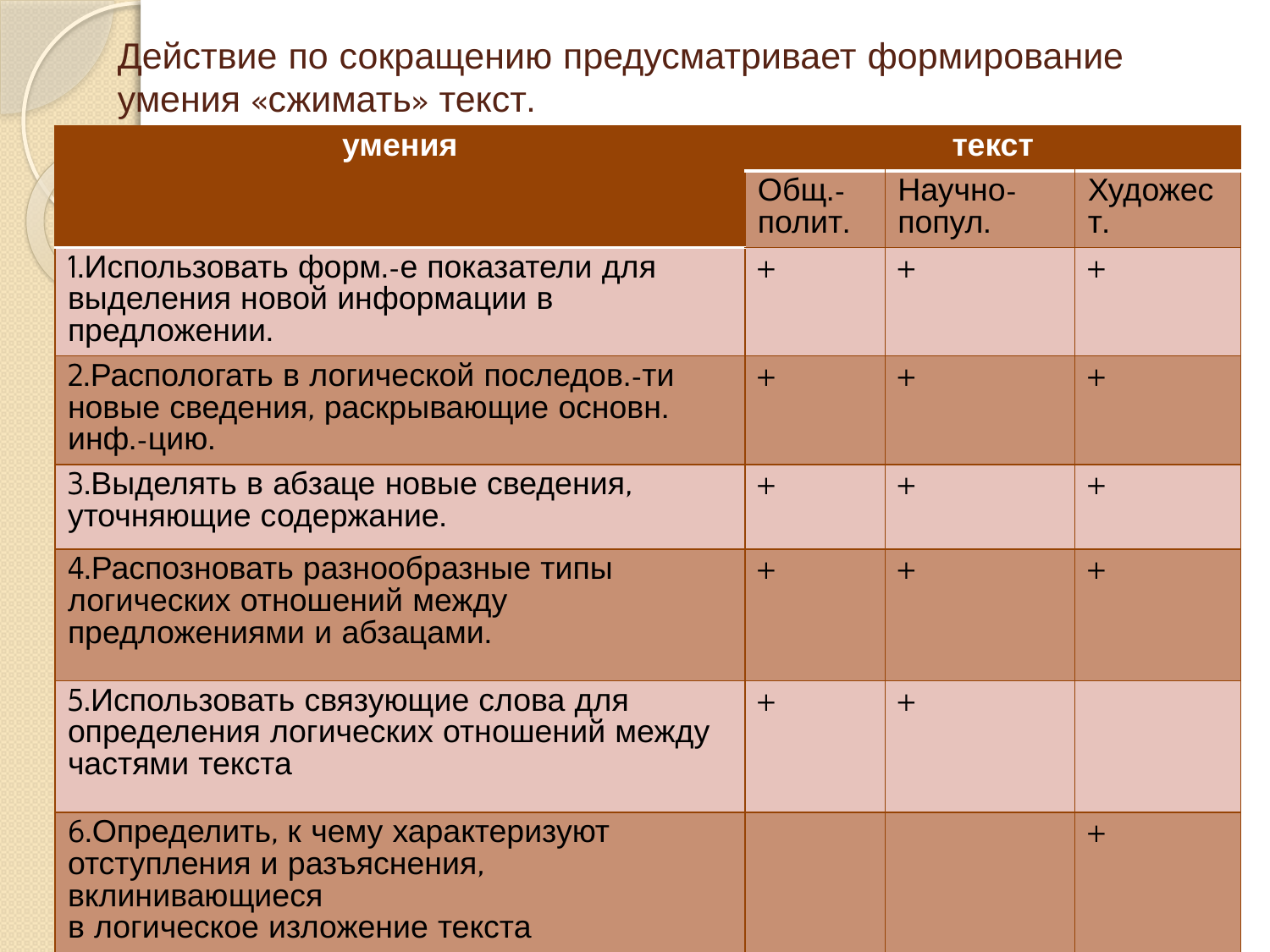

# Действие по сокращению предусматривает формирование умения «сжимать» текст.
| умения | текст |  |  |
| --- | --- | --- | --- |
|  | Общ.-полит. | Научно-попул. | Художест. |
| 1.Использовать форм.-е показатели для выделения новой информации в предложении. | + | + | + |
| 2.Распологать в логической последов.-ти новые сведения, раскрывающие основн. инф.-цию. | + | + | + |
| 3.Выделять в абзаце новые сведения, уточняющие содержание. | + | + | + |
| 4.Распозновать разнообразные типы логических отношений между предложениями и абзацами. | + | + | + |
| 5.Использовать связующие слова для определения логических отношений между частями текста | + | + |  |
| 6.Определить, к чему характеризуют отступления и разъяснения, вклинивающиеся в логическое изложение текста |  |  | + |